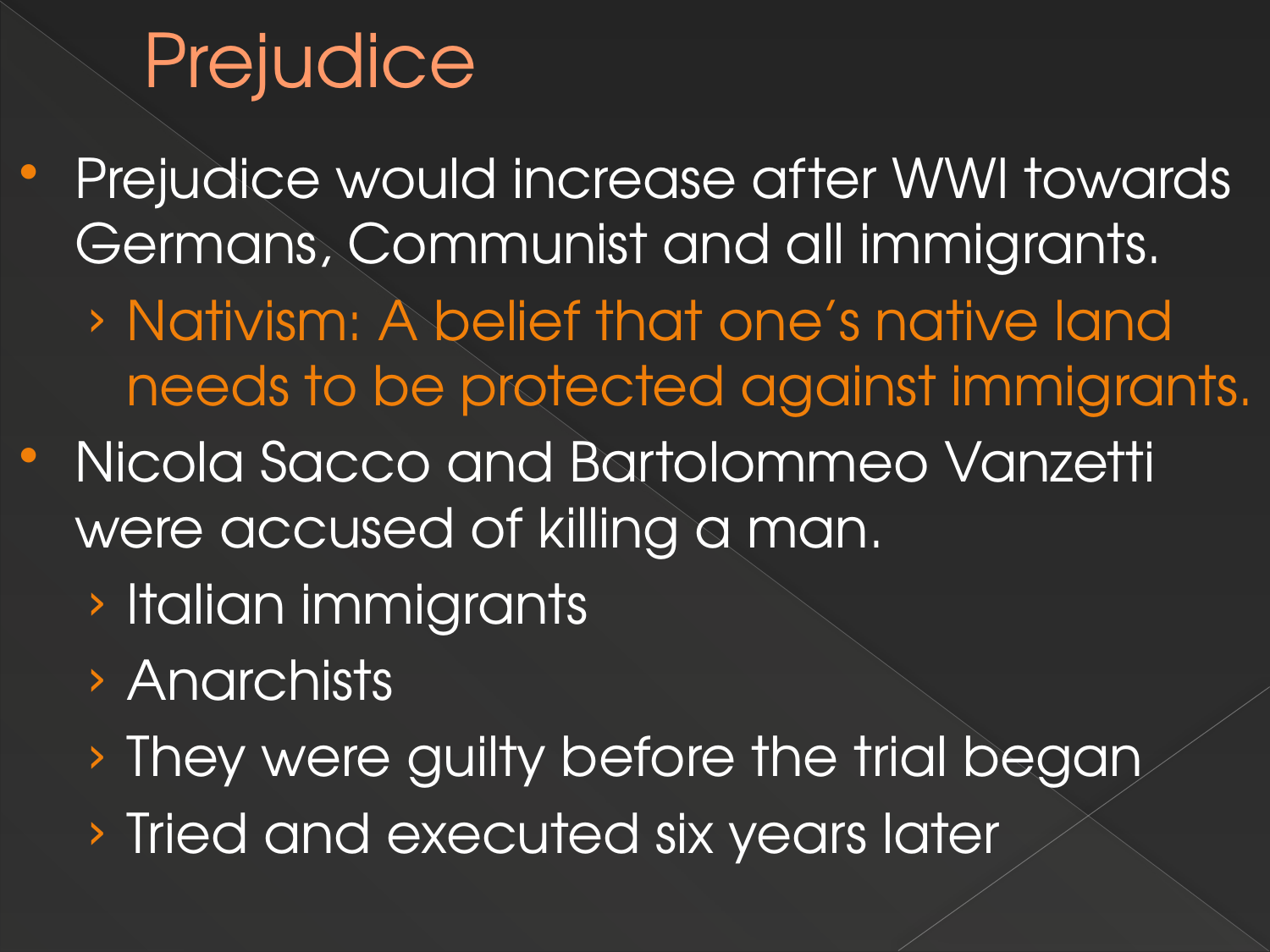

# Prejudice
Prejudice would increase after WWI towards Germans, Communist and all immigrants.
Nativism: A belief that one’s native land needs to be protected against immigrants.
Nicola Sacco and Bartolommeo Vanzetti were accused of killing a man.
Italian immigrants
Anarchists
They were guilty before the trial began
Tried and executed six years later